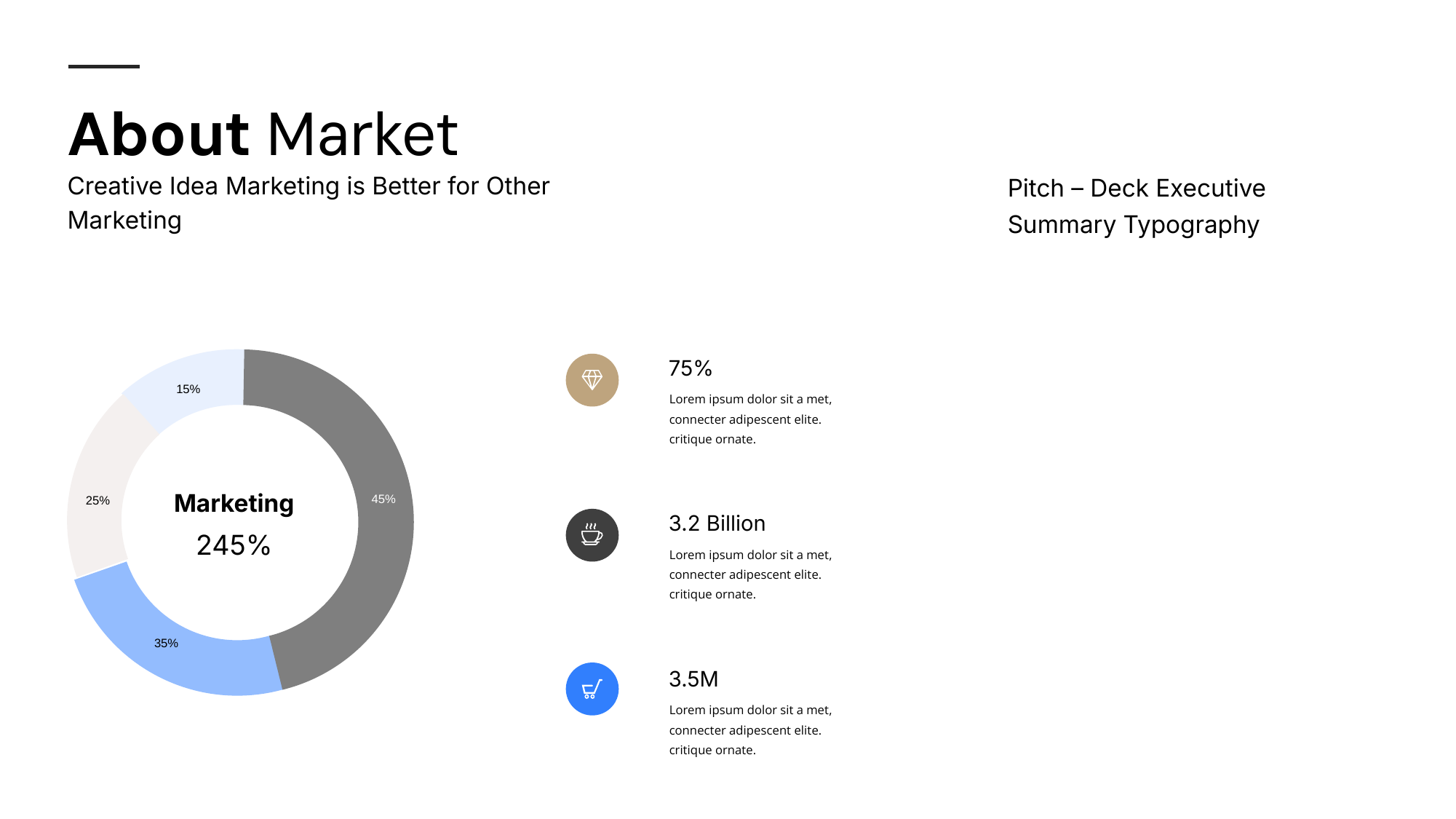

About Market
Creative Idea Marketing is Better for Other Marketing
Pitch – Deck Executive Summary Typography

75%

15%
Lorem ipsum dolor sit a met, connecter adipescent elite. critique ornate.
Marketing
45%
25%
3.2 Billion

245%

Lorem ipsum dolor sit a met, connecter adipescent elite. critique ornate.
35%
3.5M

Lorem ipsum dolor sit a met, connecter adipescent elite. critique ornate.